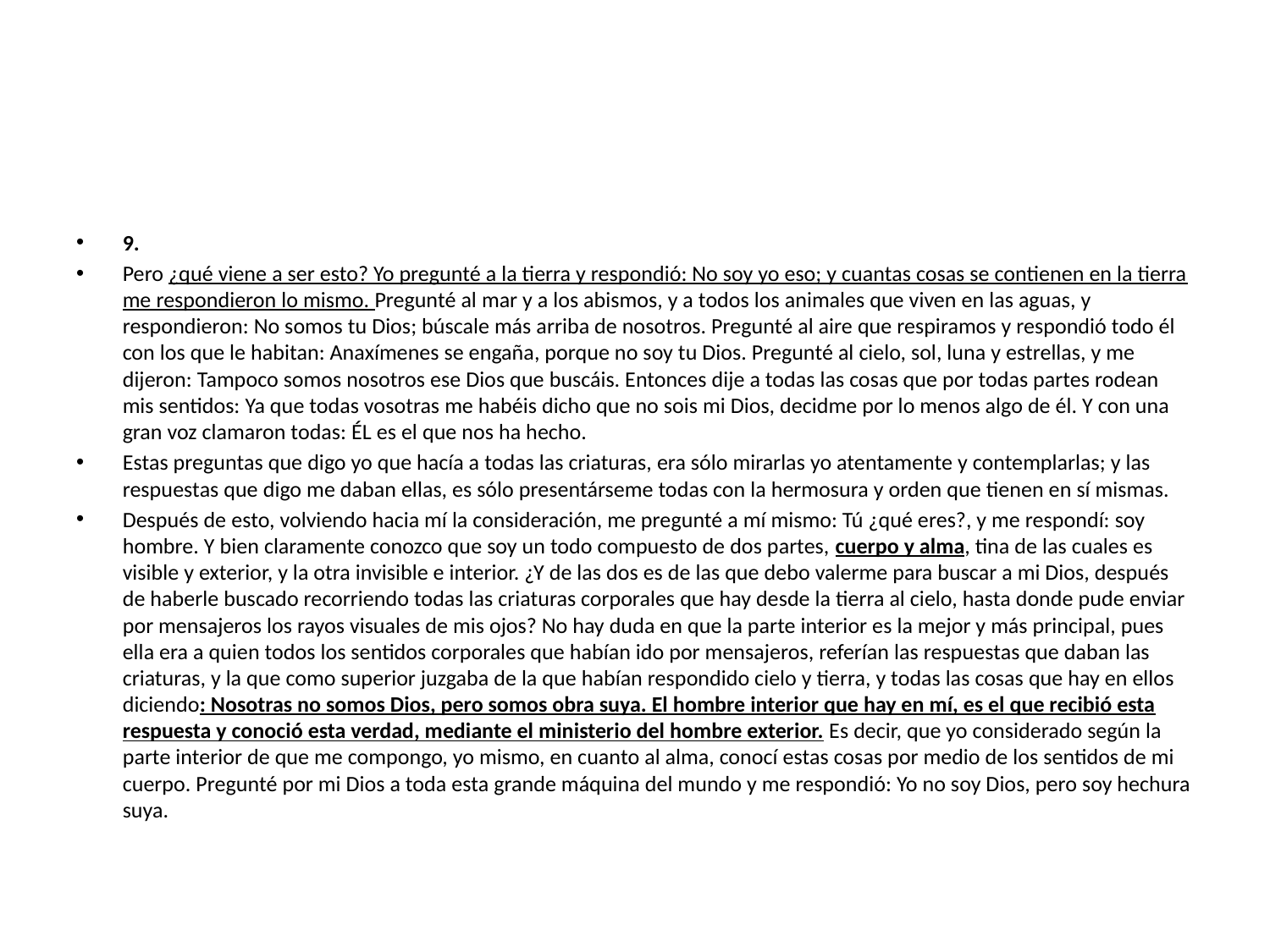

#
9.
Pero ¿qué viene a ser esto? Yo pregunté a la tierra y respondió: No soy yo eso; y cuantas cosas se contienen en la tierra me respondieron lo mismo. Pregunté al mar y a los abismos, y a todos los animales que viven en las aguas, y respondieron: No somos tu Dios; búscale más arriba de nosotros. Pregunté al aire que respiramos y respondió todo él con los que le habitan: Anaxímenes se engaña, porque no soy tu Dios. Pregunté al cielo, sol, luna y estrellas, y me dijeron: Tampoco somos nosotros ese Dios que buscáis. Entonces dije a todas las cosas que por todas partes rodean mis sentidos: Ya que todas vosotras me habéis dicho que no sois mi Dios, decidme por lo menos algo de él. Y con una gran voz clamaron todas: ÉL es el que nos ha hecho.
Estas preguntas que digo yo que hacía a todas las criaturas, era sólo mirarlas yo atentamente y contemplarlas; y las respuestas que digo me daban ellas, es sólo presentárseme todas con la hermosura y orden que tienen en sí mismas.
Después de esto, volviendo hacia mí la consideración, me pregunté a mí mismo: Tú ¿qué eres?, y me respondí: soy hombre. Y bien claramente conozco que soy un todo compuesto de dos partes, cuerpo y alma, tina de las cuales es visible y exterior, y la otra invisible e interior. ¿Y de las dos es de las que debo valerme para buscar a mi Dios, después de haberle buscado recorriendo todas las criaturas corporales que hay desde la tierra al cielo, hasta donde pude enviar por mensajeros los rayos visuales de mis ojos? No hay duda en que la parte interior es la mejor y más principal, pues ella era a quien todos los sentidos corporales que habían ido por mensajeros, referían las respuestas que daban las criaturas, y la que como superior juzgaba de la que habían respondido cielo y tierra, y todas las cosas que hay en ellos diciendo: Nosotras no somos Dios, pero somos obra suya. El hombre interior que hay en mí, es el que recibió esta respuesta y conoció esta verdad, mediante el ministerio del hombre exterior. Es decir, que yo considerado según la parte interior de que me compongo, yo mismo, en cuanto al alma, conocí estas cosas por medio de los sentidos de mi cuerpo. Pregunté por mi Dios a toda esta grande máquina del mundo y me respondió: Yo no soy Dios, pero soy hechura suya.